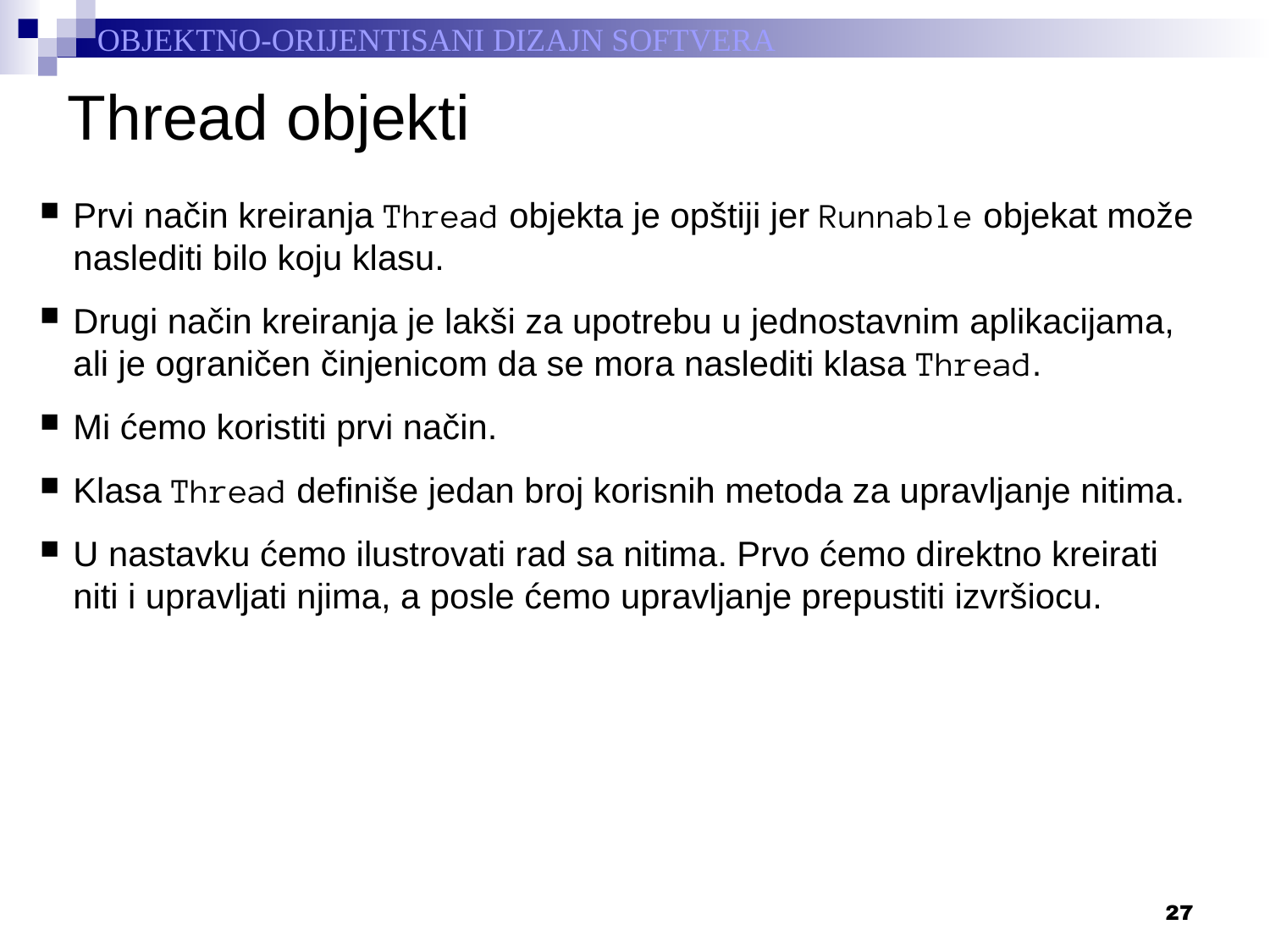

# Thread objekti
Prvi način kreiranja Thread objekta je opštiji jer Runnable objekat može naslediti bilo koju klasu.
Drugi način kreiranja je lakši za upotrebu u jednostavnim aplikacijama, ali je ograničen činjenicom da se mora naslediti klasa Thread.
Mi ćemo koristiti prvi način.
Klasa Thread definiše jedan broj korisnih metoda za upravljanje nitima.
U nastavku ćemo ilustrovati rad sa nitima. Prvo ćemo direktno kreirati niti i upravljati njima, a posle ćemo upravljanje prepustiti izvršiocu.
27